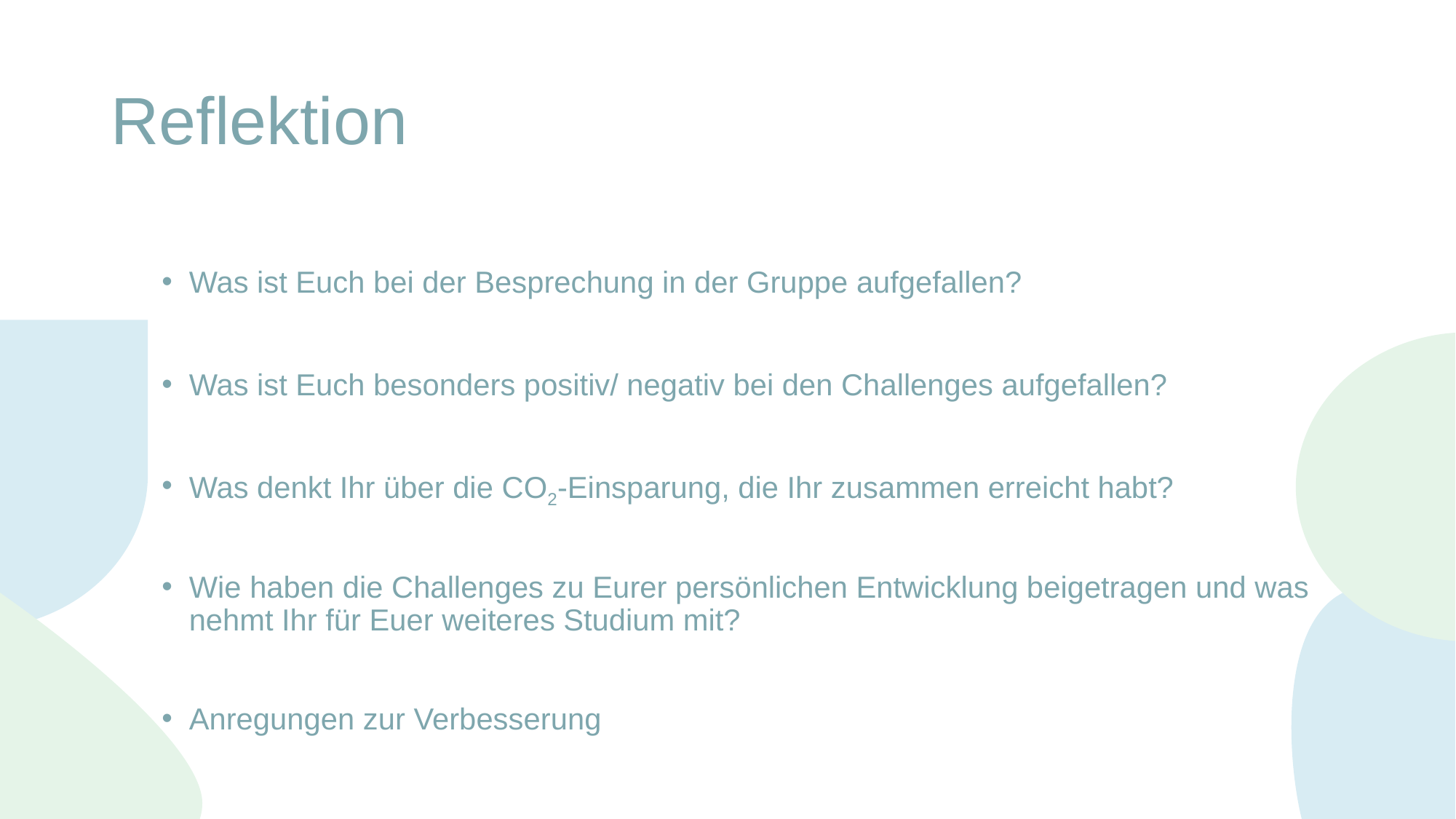

# Reflektion
Was ist Euch bei der Besprechung in der Gruppe aufgefallen?
Was ist Euch besonders positiv/ negativ bei den Challenges aufgefallen?
Was denkt Ihr über die CO2-Einsparung, die Ihr zusammen erreicht habt?
Wie haben die Challenges zu Eurer persönlichen Entwicklung beigetragen und was nehmt Ihr für Euer weiteres Studium mit?
Anregungen zur Verbesserung

17